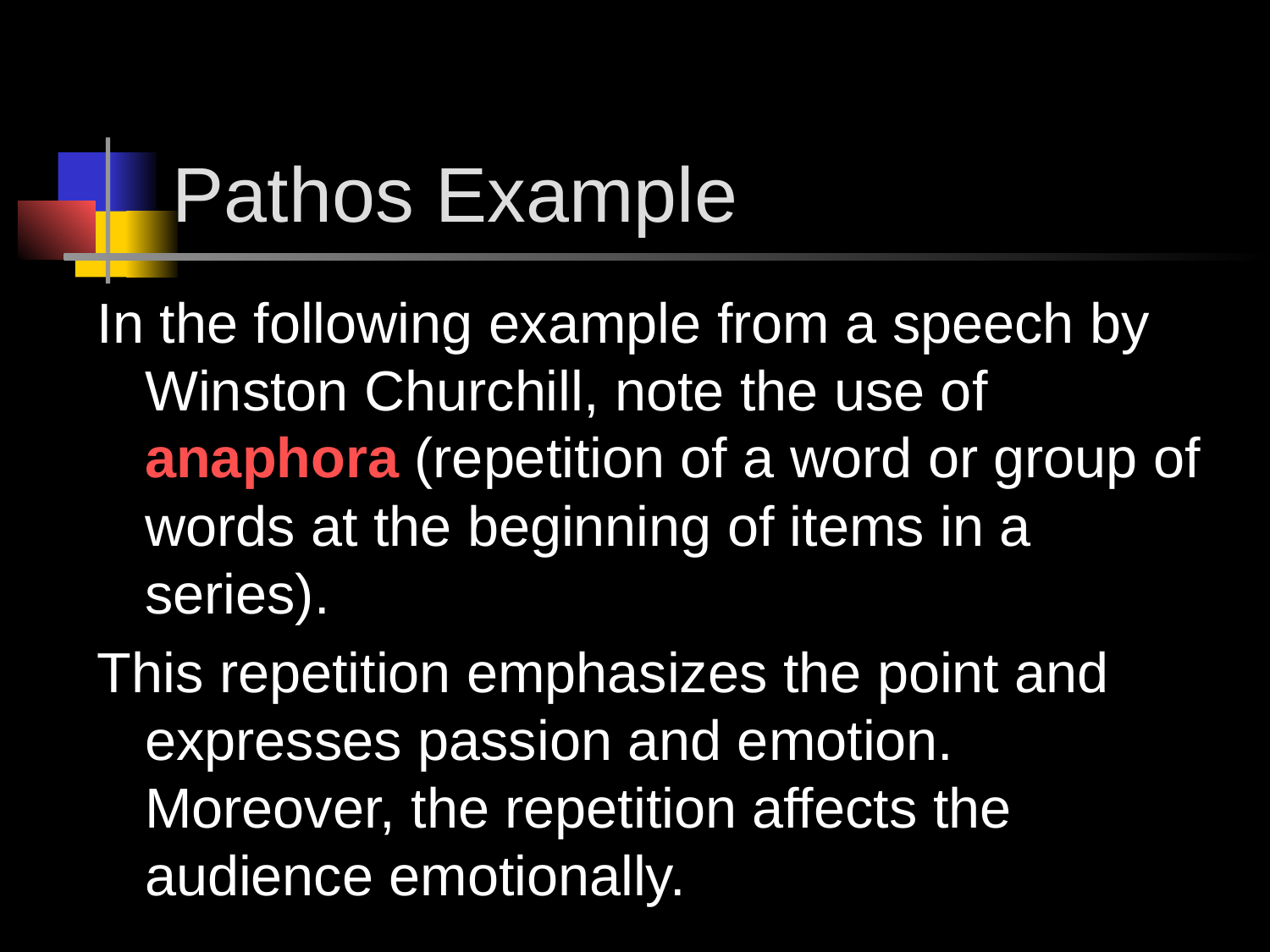

# Pathos Example
In the following example from a speech by Winston Churchill, note the use of anaphora (repetition of a word or group of words at the beginning of items in a series).
This repetition emphasizes the point and expresses passion and emotion.  Moreover, the repetition affects the audience emotionally.